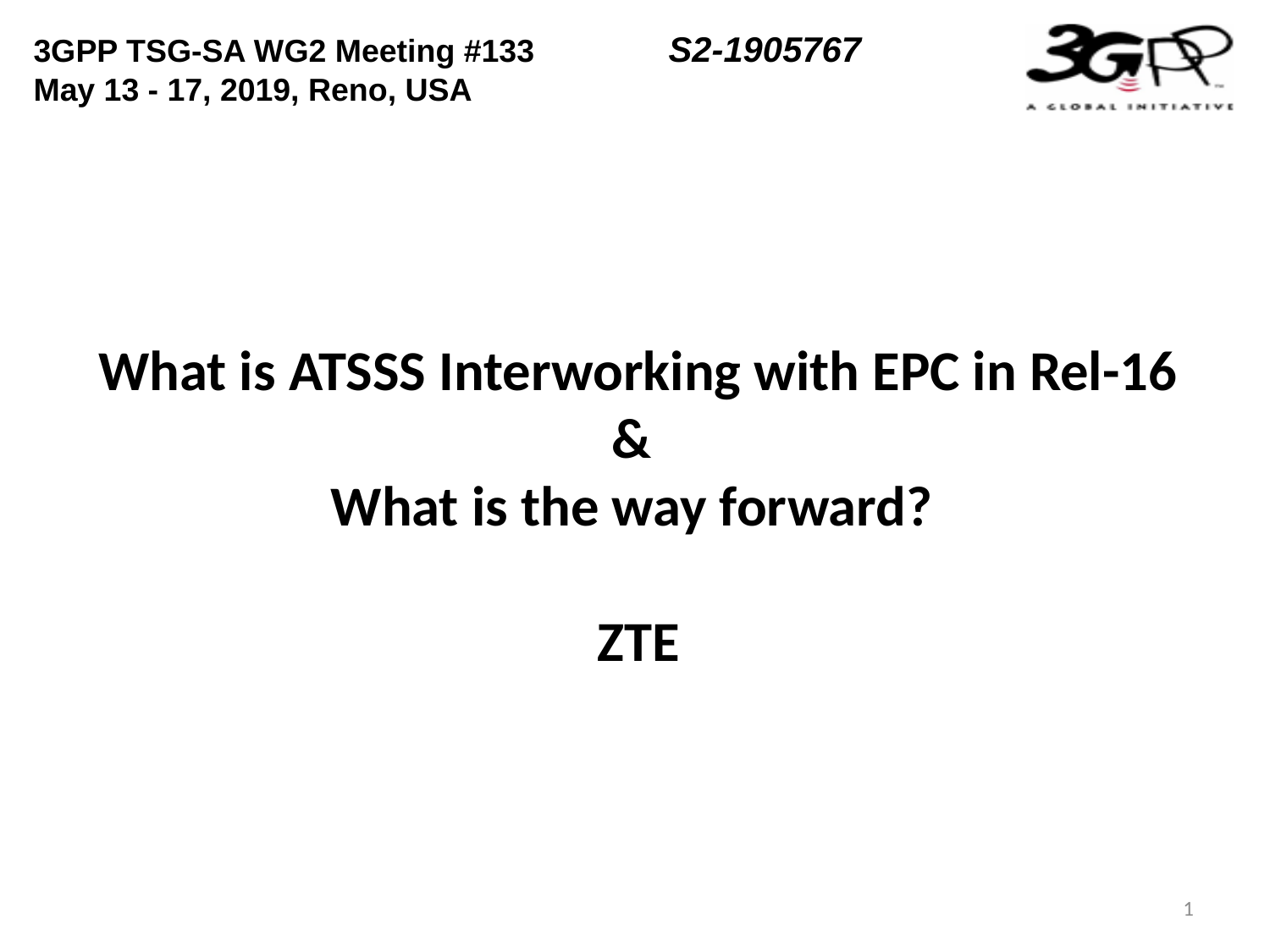

3GPP TSG-SA WG2 Meeting #133 	S2-1905767
May 13 - 17, 2019, Reno, USA
What is ATSSS Interworking with EPC in Rel-16
&
What is the way forward?

ZTE
1